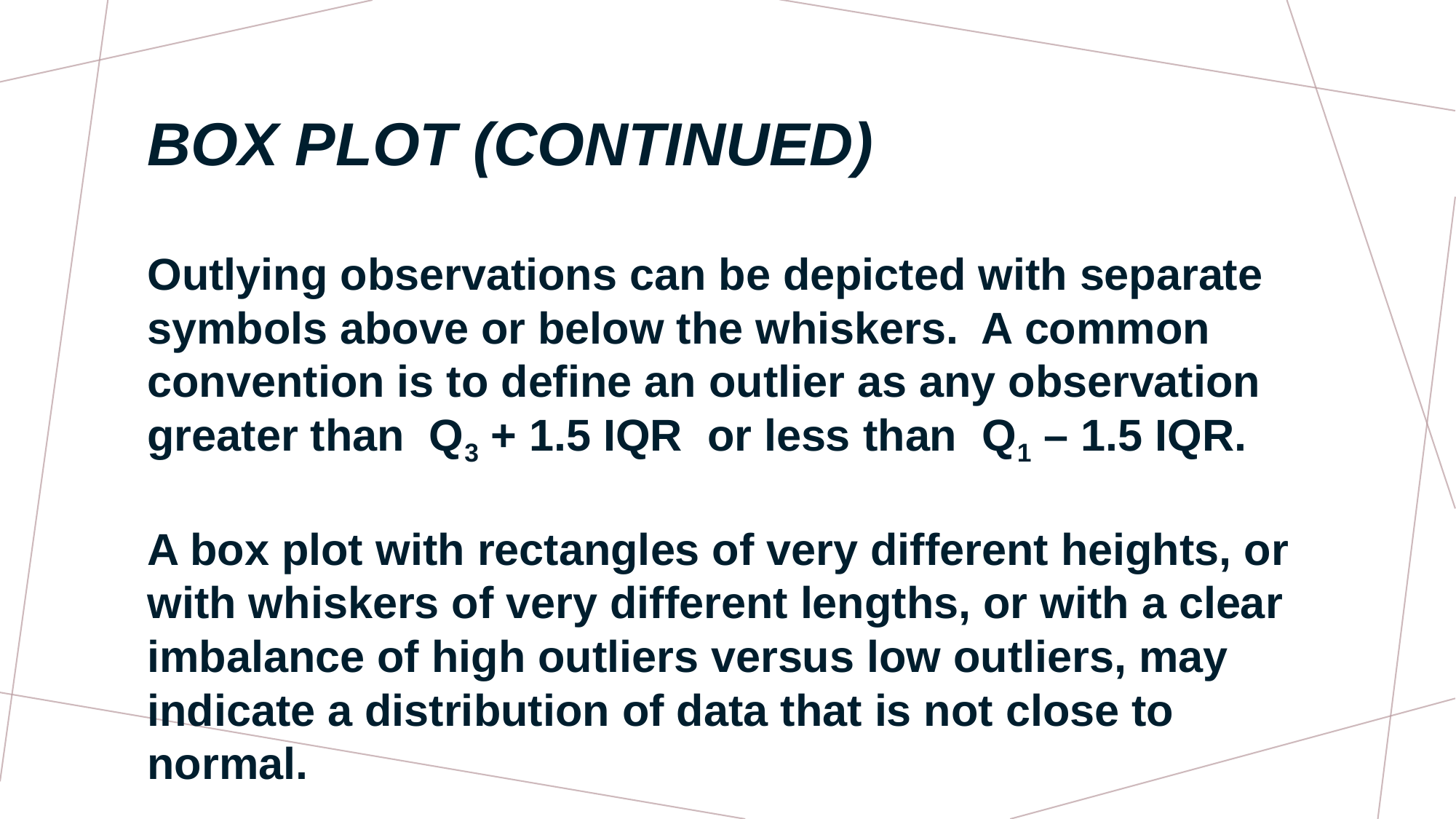

# BOX PLOT (CONTINUED)
Outlying observations can be depicted with separate symbols above or below the whiskers.  A common convention is to define an outlier as any observation greater than  Q3 + 1.5 IQR  or less than  Q1 – 1.5 IQR.

A box plot with rectangles of very different heights, or with whiskers of very different lengths, or with a clear imbalance of high outliers versus low outliers, may indicate a distribution of data that is not close to normal.